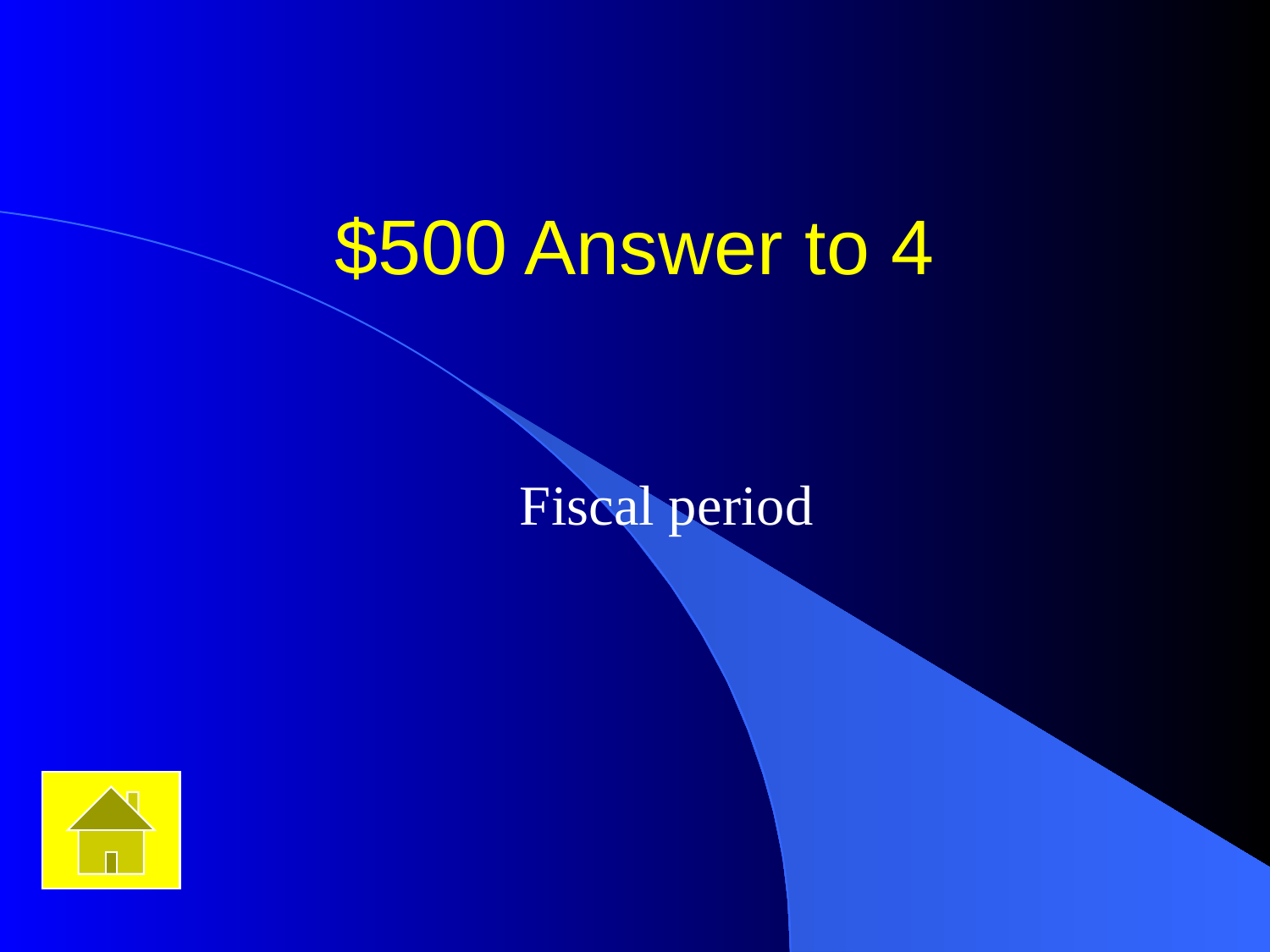

# $500 Answer to 4
Fiscal period